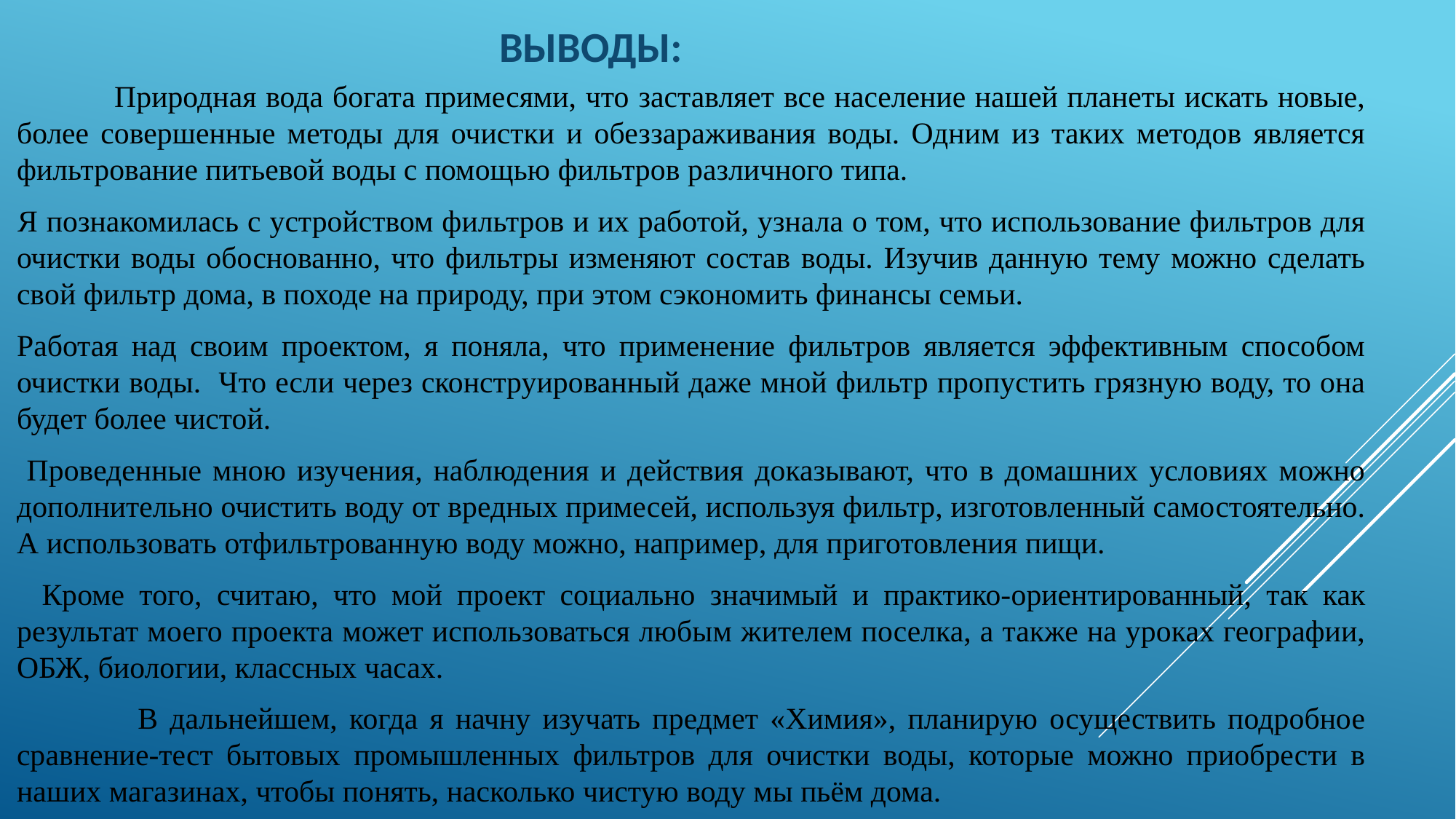

Выводы:
              Природная вода богата примесями, что заставляет все население нашей планеты искать новые, более совершенные методы для очистки и обеззараживания воды. Одним из таких методов является фильтрование питьевой воды с помощью фильтров различного типа.
    Я познакомилась с устройством фильтров и их работой, узнала о том, что использование фильтров для очистки воды обоснованно, что фильтры изменяют состав воды. Изучив данную тему можно сделать свой фильтр дома, в походе на природу, при этом сэкономить финансы семьи.
	Работая над своим проектом, я поняла, что применение фильтров является эффективным способом очистки воды.  Что если через сконструированный даже мной фильтр пропустить грязную воду, то она будет более чистой.
    Проведенные мною изучения, наблюдения и действия доказывают, что в домашних условиях можно дополнительно очистить воду от вредных примесей, используя фильтр, изготовленный самостоятельно. А использовать отфильтрованную воду можно, например, для приготовления пищи.
    Кроме того, считаю, что мой проект социально значимый и практико-ориентированный, так как результат моего проекта может использоваться любым жителем поселка, а также на уроках географии, ОБЖ, биологии, классных часах.
             В дальнейшем, когда я начну изучать предмет «Химия», планирую осуществить подробное сравнение-тест бытовых промышленных фильтров для очистки воды, которые можно приобрести в наших магазинах, чтобы понять, насколько чистую воду мы пьём дома.